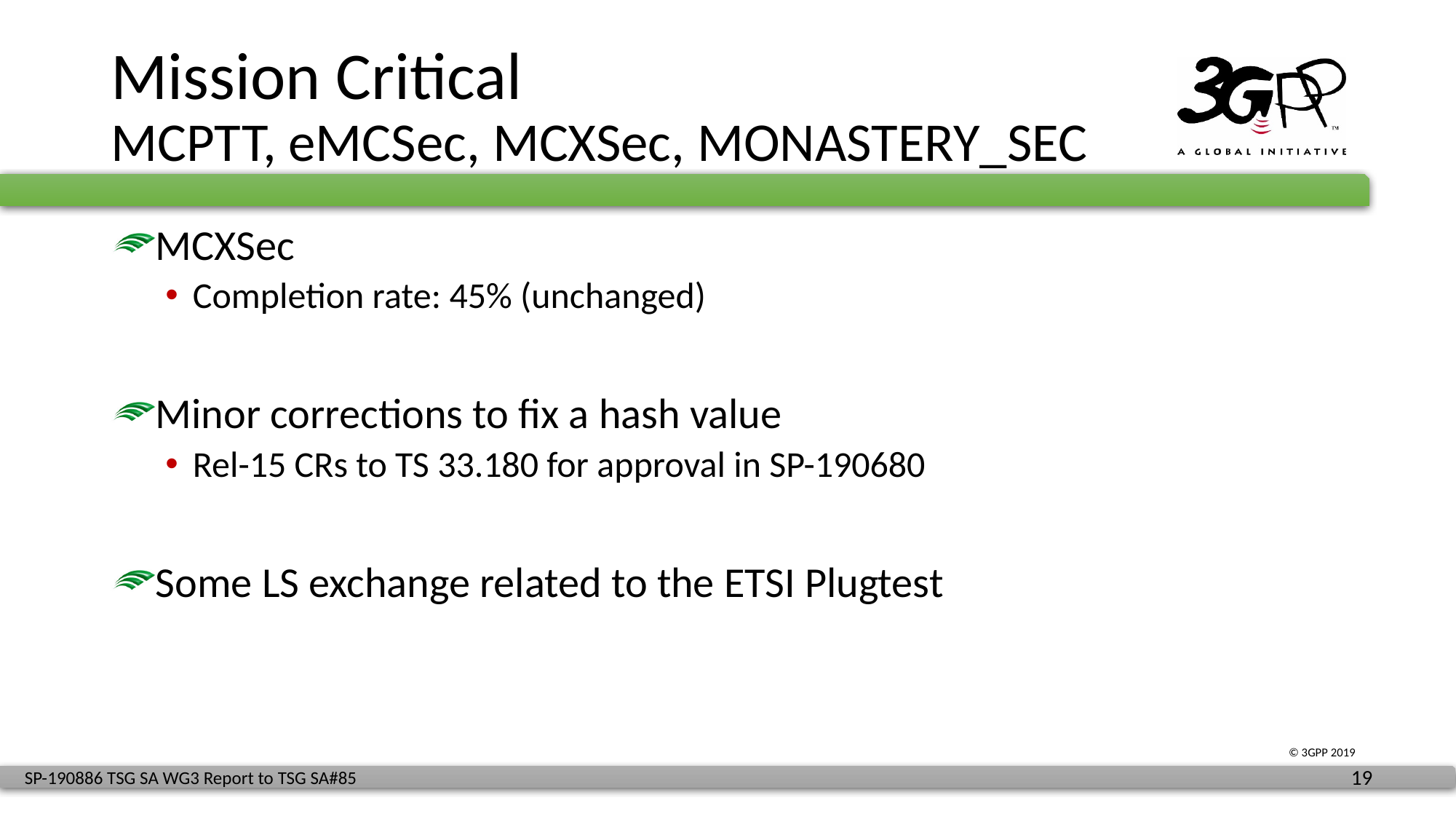

# Mission Critical MCPTT, eMCSec, MCXSec, MONASTERY_SEC
MCXSec
Completion rate: 45% (unchanged)

Minor corrections to fix a hash value
Rel-15 CRs to TS 33.180 for approval in SP-190680

Some LS exchange related to the ETSI Plugtest